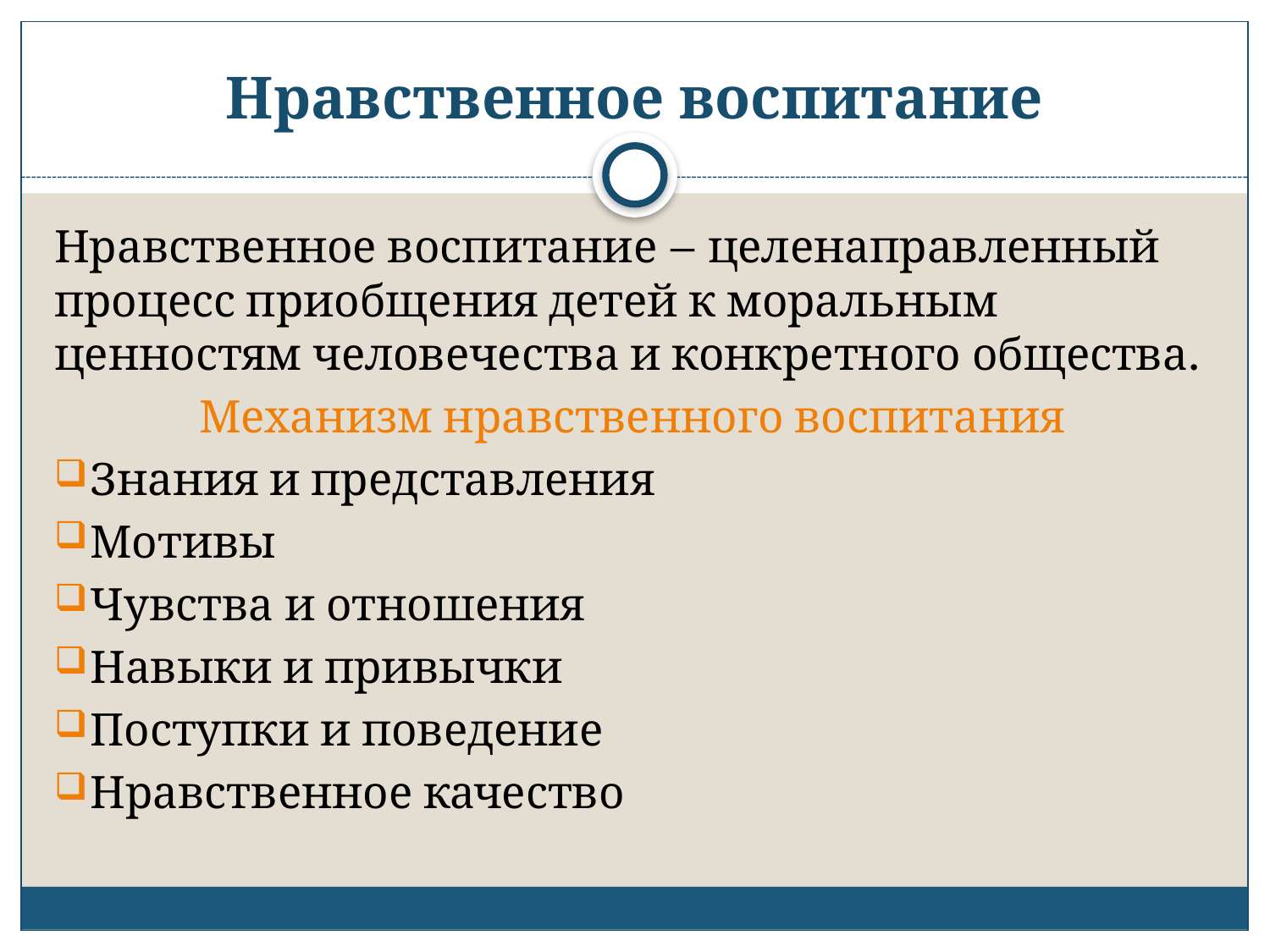

# Нравственное воспитание
Нравственное воспитание – целенаправленный процесс приобщения детей к моральным ценностям человечества и конкретного общества.
Механизм нравственного воспитания
Знания и представления
Мотивы
Чувства и отношения
Навыки и привычки
Поступки и поведение
Нравственное качество